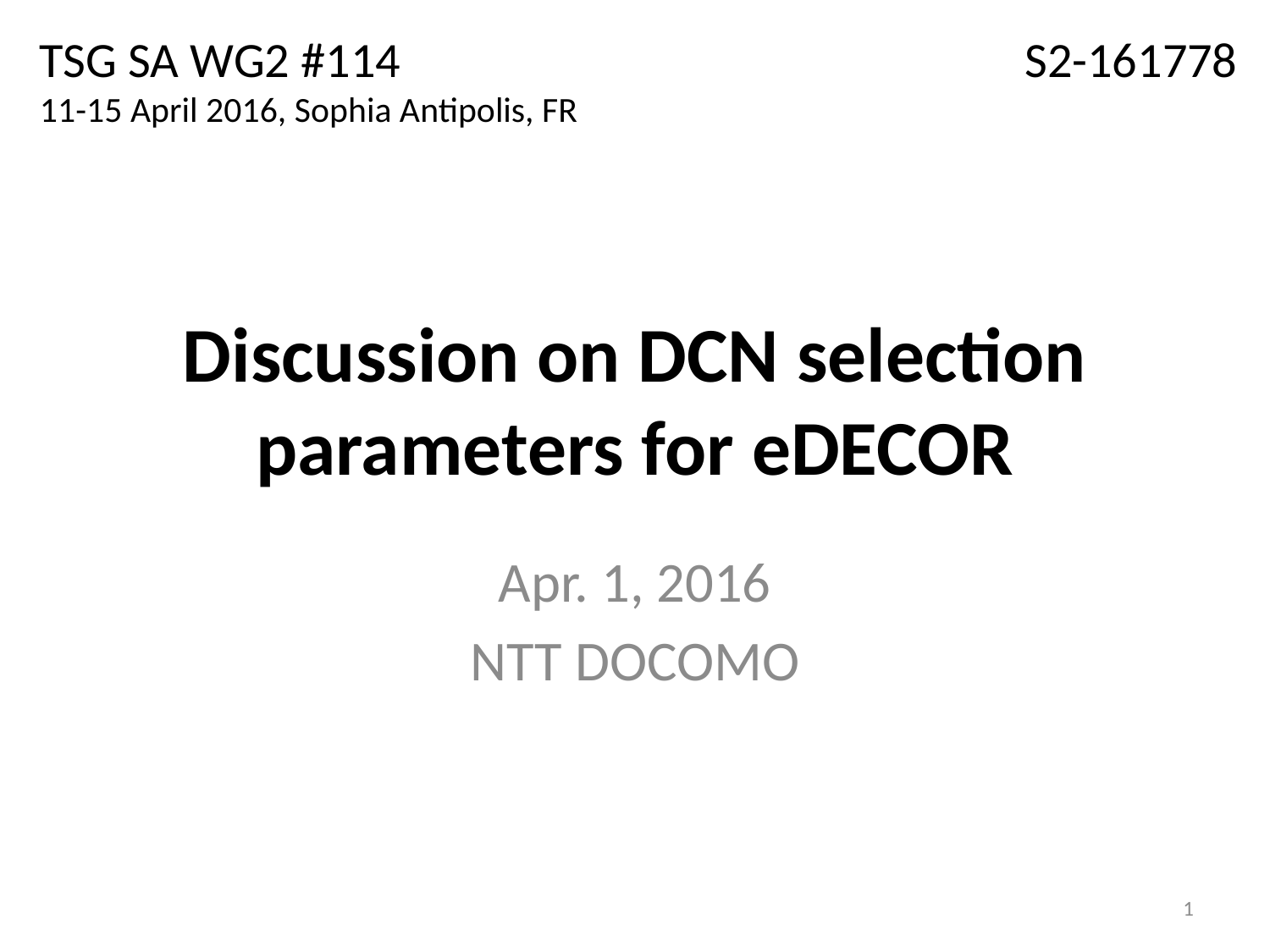

TSG SA WG2 #114
11-15 April 2016, Sophia Antipolis, FR
S2-161778
# Discussion on DCN selection parameters for eDECOR
Apr. 1, 2016
NTT DOCOMO
1